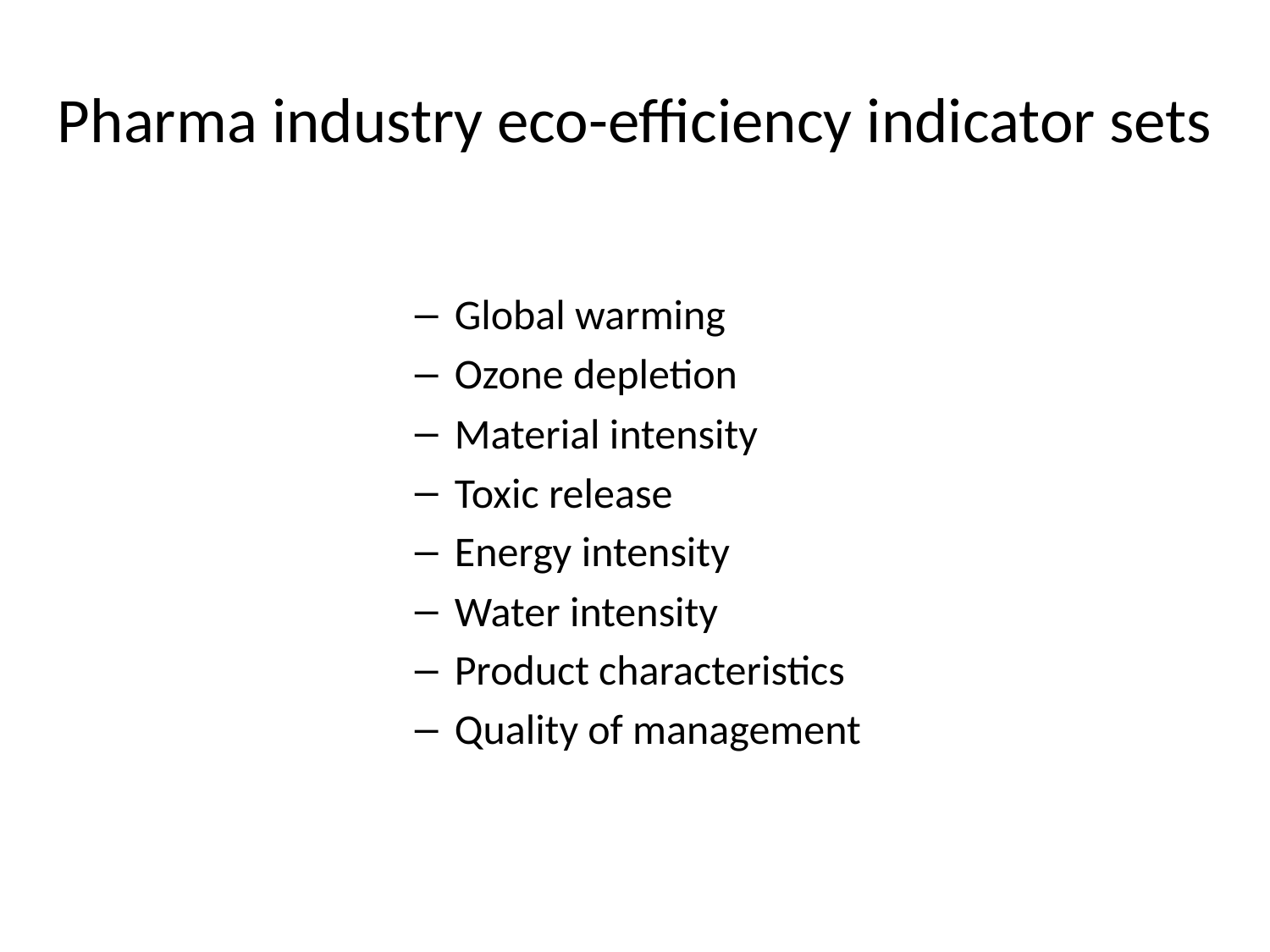

# Pharma industry eco-efficiency indicator sets

Global warming
Ozone depletion
Material intensity
Toxic release
Energy intensity
Water intensity
Product characteristics
Quality of management